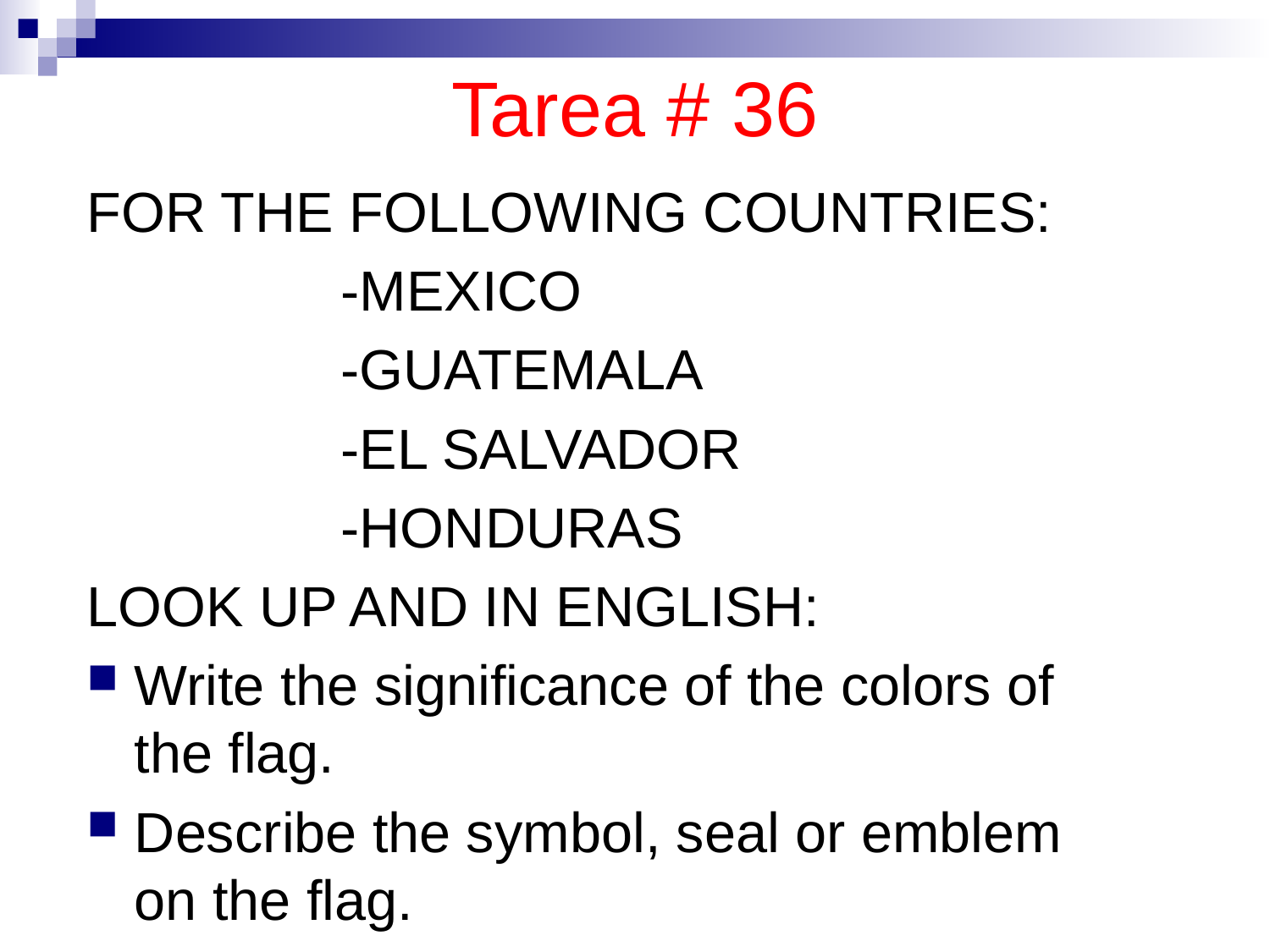

# Tarea # 36
FOR THE FOLLOWING COUNTRIES:
		-MEXICO
		-GUATEMALA
		-EL SALVADOR
		-HONDURAS
LOOK UP AND IN ENGLISH:
Write the significance of the colors of the flag.
Describe the symbol, seal or emblem on the flag.